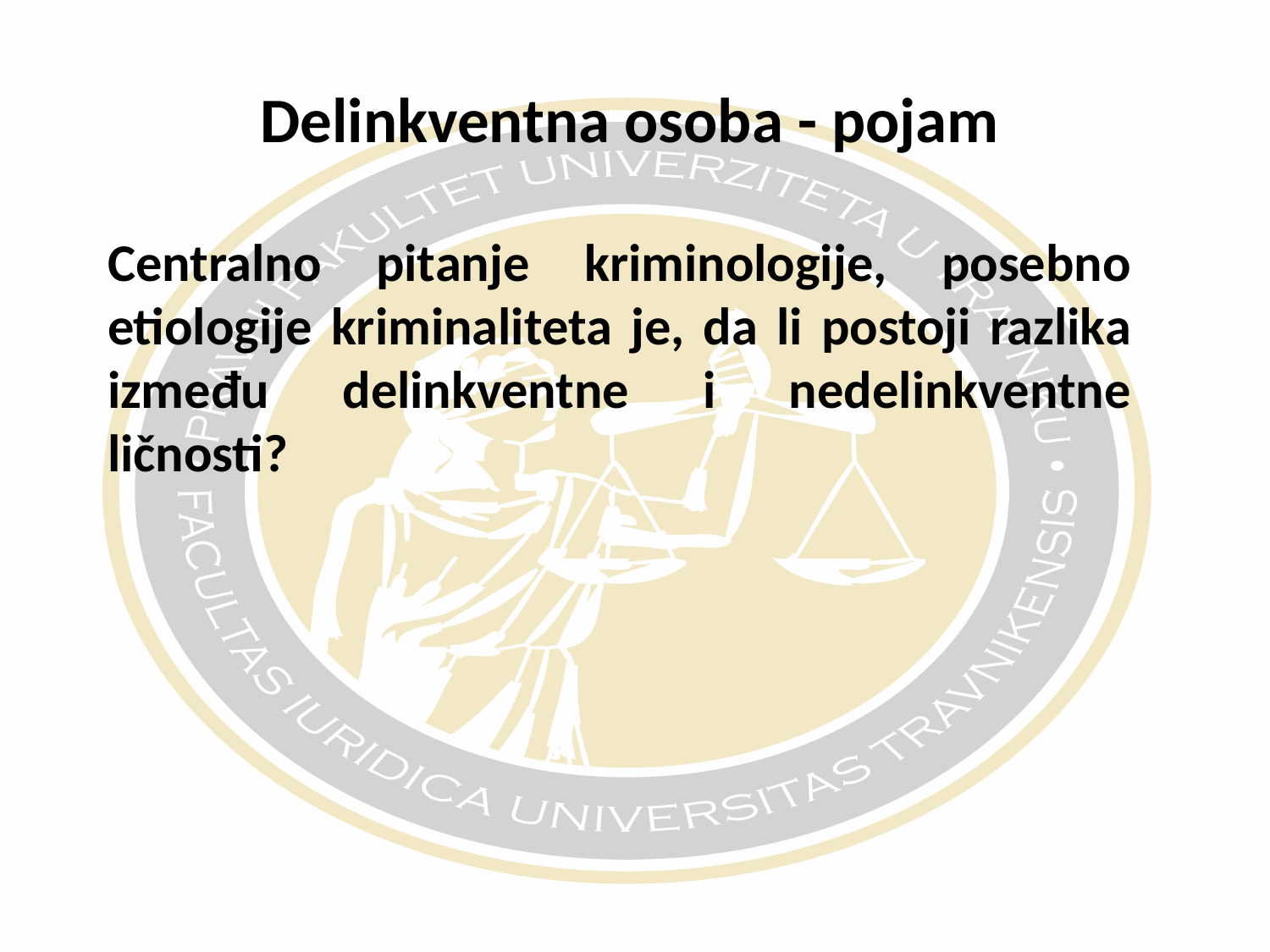

# Delinkventna osoba - pojam
Centralno pitanje kriminologije, posebno etiologije kriminaliteta je, da li postoji razlika između delinkventne i nedelinkventne ličnosti?